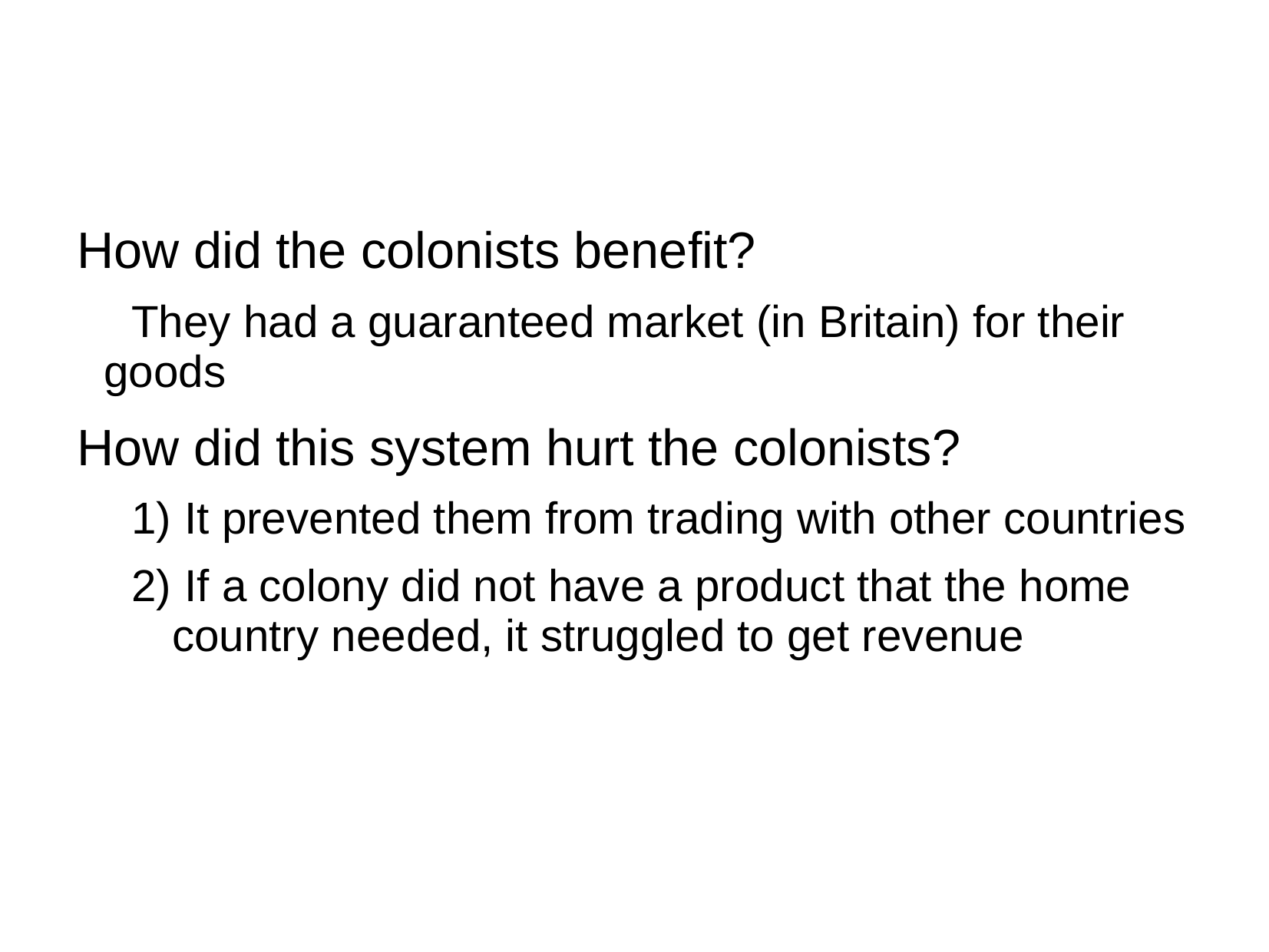

#
How did the colonists benefit?
They had a guaranteed market (in Britain) for their goods
How did this system hurt the colonists?
 It prevented them from trading with other countries
 If a colony did not have a product that the home country needed, it struggled to get revenue